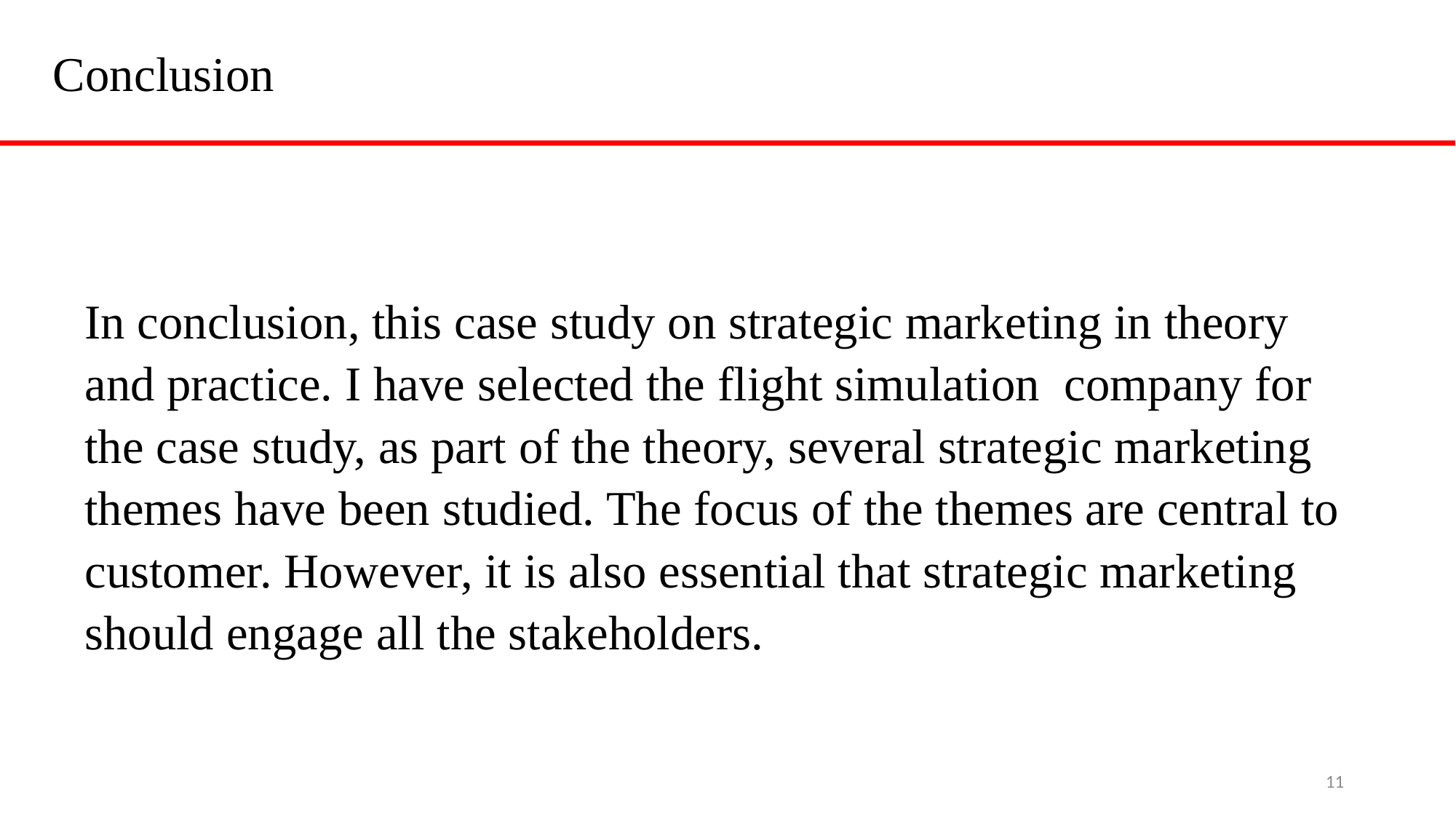

Conclusion

In conclusion, this case study on strategic marketing in theory and practice. I have selected the flight simulation  company for the case study, as part of the theory, several strategic marketing themes have been studied. The focus of the themes are central to customer. However, it is also essential that strategic marketing should engage all the stakeholders.
11